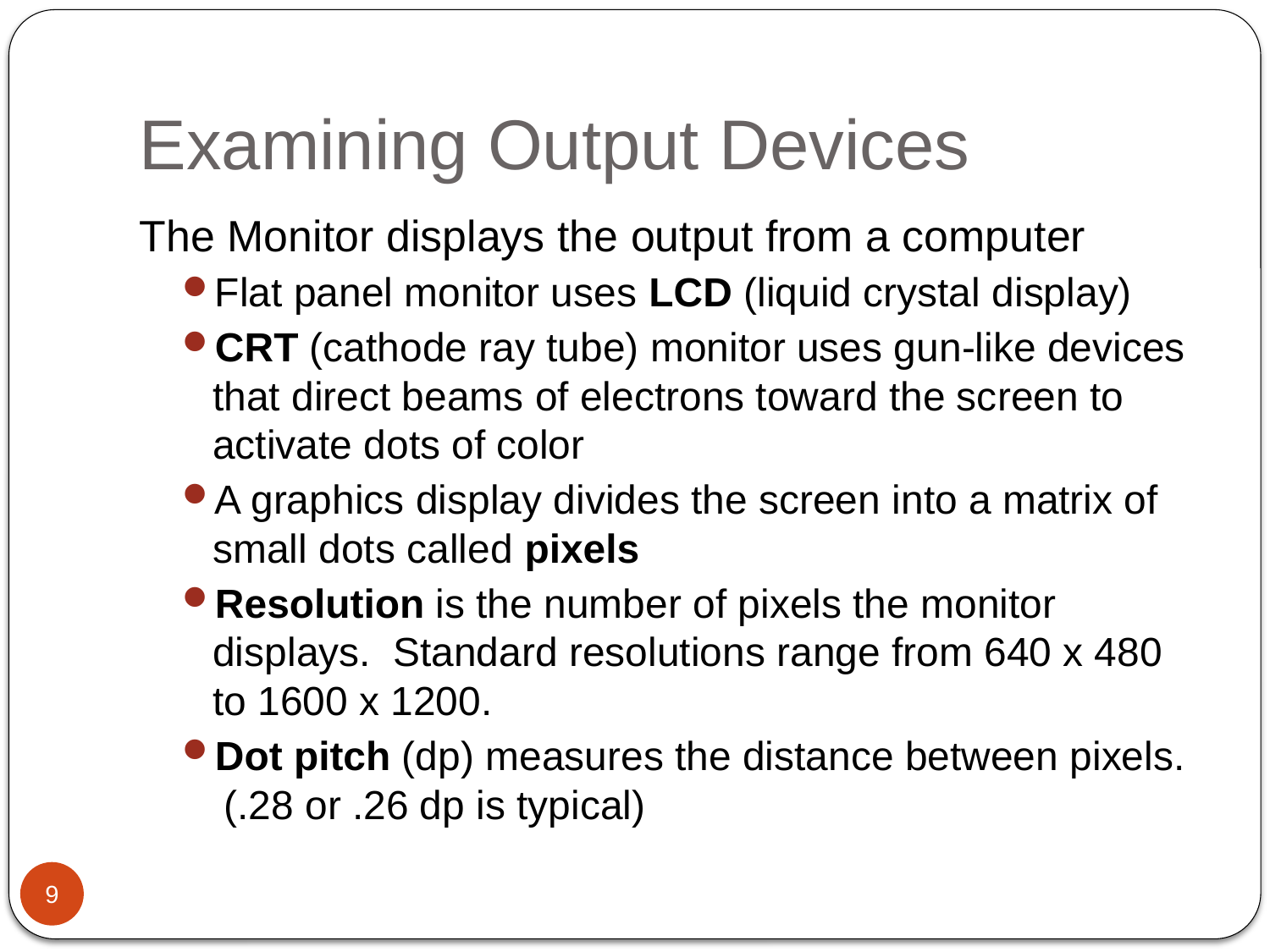

# Examining Output Devices
The Monitor displays the output from a computer
Flat panel monitor uses LCD (liquid crystal display)
CRT (cathode ray tube) monitor uses gun-like devices that direct beams of electrons toward the screen to activate dots of color
A graphics display divides the screen into a matrix of small dots called pixels
Resolution is the number of pixels the monitor displays.  Standard resolutions range from 640 x 480 to 1600 x 1200.
Dot pitch (dp) measures the distance between pixels.  (.28 or .26 dp is typical)
9